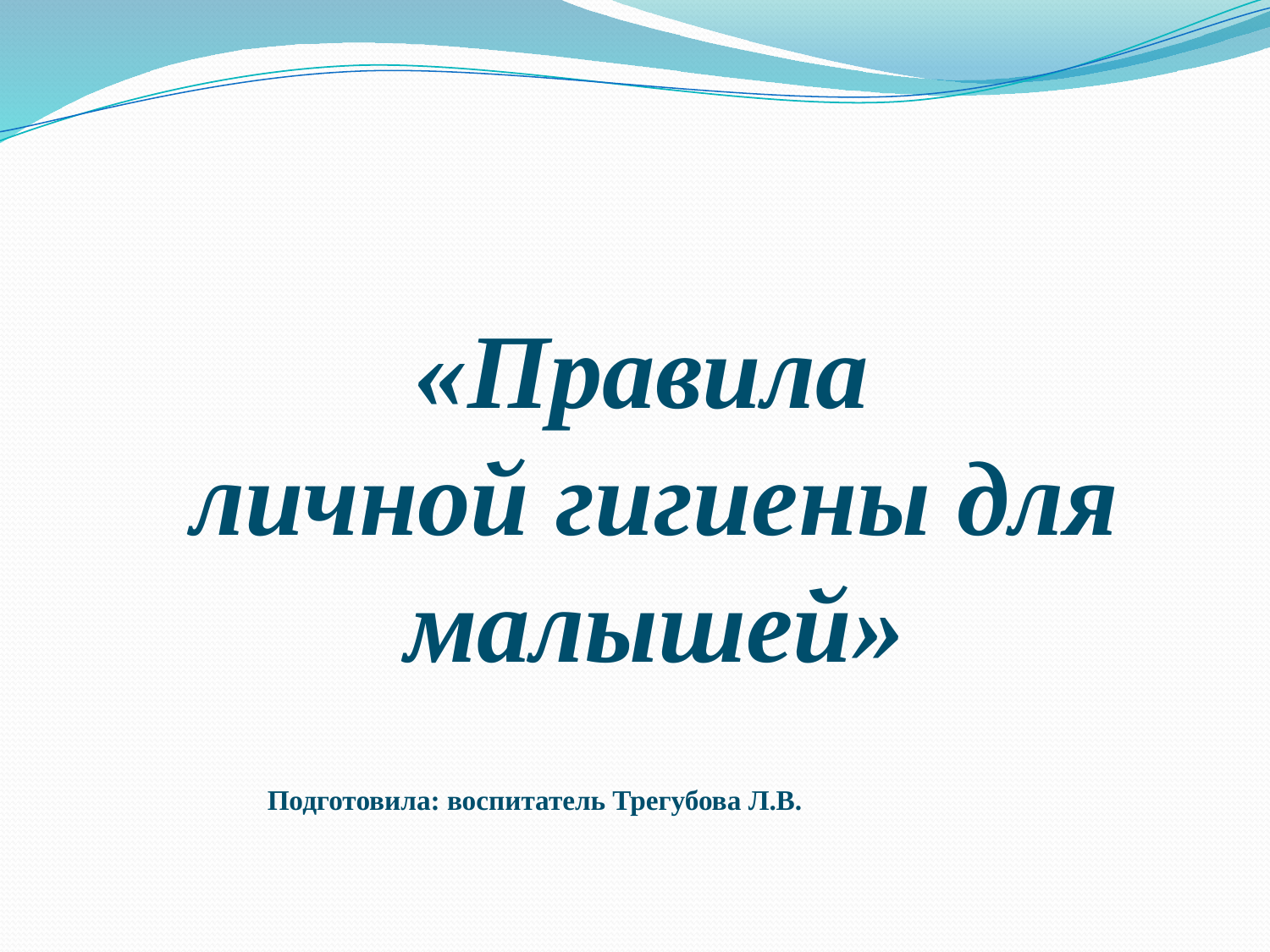

#
«Правила
личной гигиены для малышей»
Подготовила: воспитатель Трегубова Л.В.